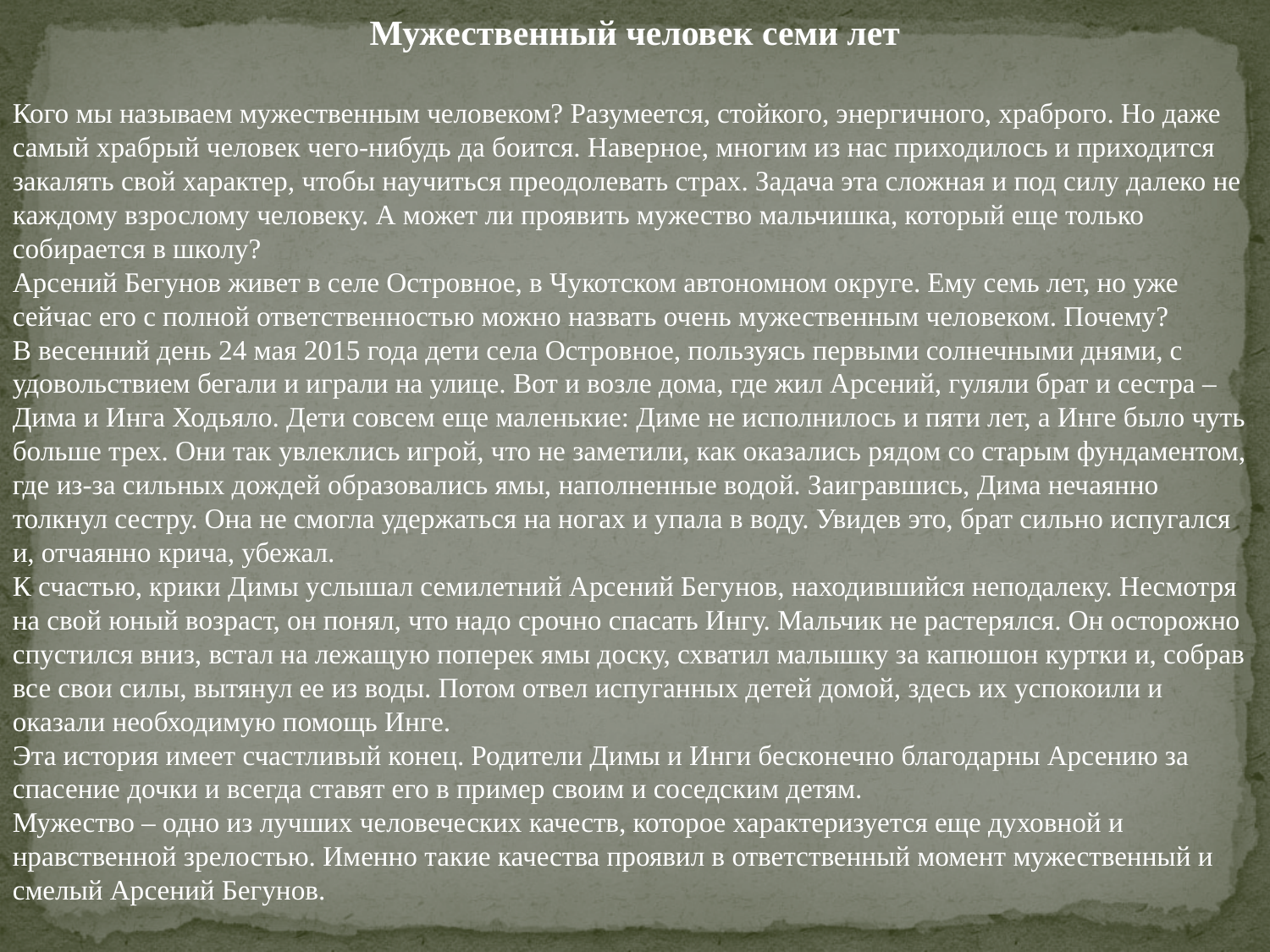

Мужественный человек семи лет

Кого мы называем мужественным человеком? Разумеется, стойкого, энергичного, храброго. Но даже самый храбрый человек чего-нибудь да боится. Наверное, многим из нас приходилось и приходится закалять свой характер, чтобы научиться преодолевать страх. Задача эта сложная и под силу далеко не каждому взрослому человеку. А может ли проявить мужество мальчишка, который еще только собирается в школу?
Арсений Бегунов живет в селе Островное, в Чукотском автономном округе. Ему семь лет, но уже сейчас его с полной ответственностью можно назвать очень мужественным человеком. Почему?
В весенний день 24 мая 2015 года дети села Островное, пользуясь первыми солнечными днями, с удовольствием бегали и играли на улице. Вот и возле дома, где жил Арсений, гуляли брат и сестра – Дима и Инга Ходьяло. Дети совсем еще маленькие: Диме не исполнилось и пяти лет, а Инге было чуть больше трех. Они так увлеклись игрой, что не заметили, как оказались рядом со старым фундаментом, где из-за сильных дождей образовались ямы, наполненные водой. Заигравшись, Дима нечаянно толкнул сестру. Она не смогла удержаться на ногах и упала в воду. Увидев это, брат сильно испугался и, отчаянно крича, убежал.
К счастью, крики Димы услышал семилетний Арсений Бегунов, находившийся неподалеку. Несмотря на свой юный возраст, он понял, что надо срочно спасать Ингу. Мальчик не растерялся. Он осторожно спустился вниз, встал на лежащую поперек ямы доску, схватил малышку за капюшон куртки и, собрав все свои силы, вытянул ее из воды. Потом отвел испуганных детей домой, здесь их успокоили и оказали необходимую помощь Инге.
Эта история имеет счастливый конец. Родители Димы и Инги бесконечно благодарны Арсению за спасение дочки и всегда ставят его в пример своим и соседским детям.
Мужество – одно из лучших человеческих качеств, которое характеризуется еще духовной и нравственной зрелостью. Именно такие качества проявил в ответственный момент мужественный и смелый Арсений Бегунов.